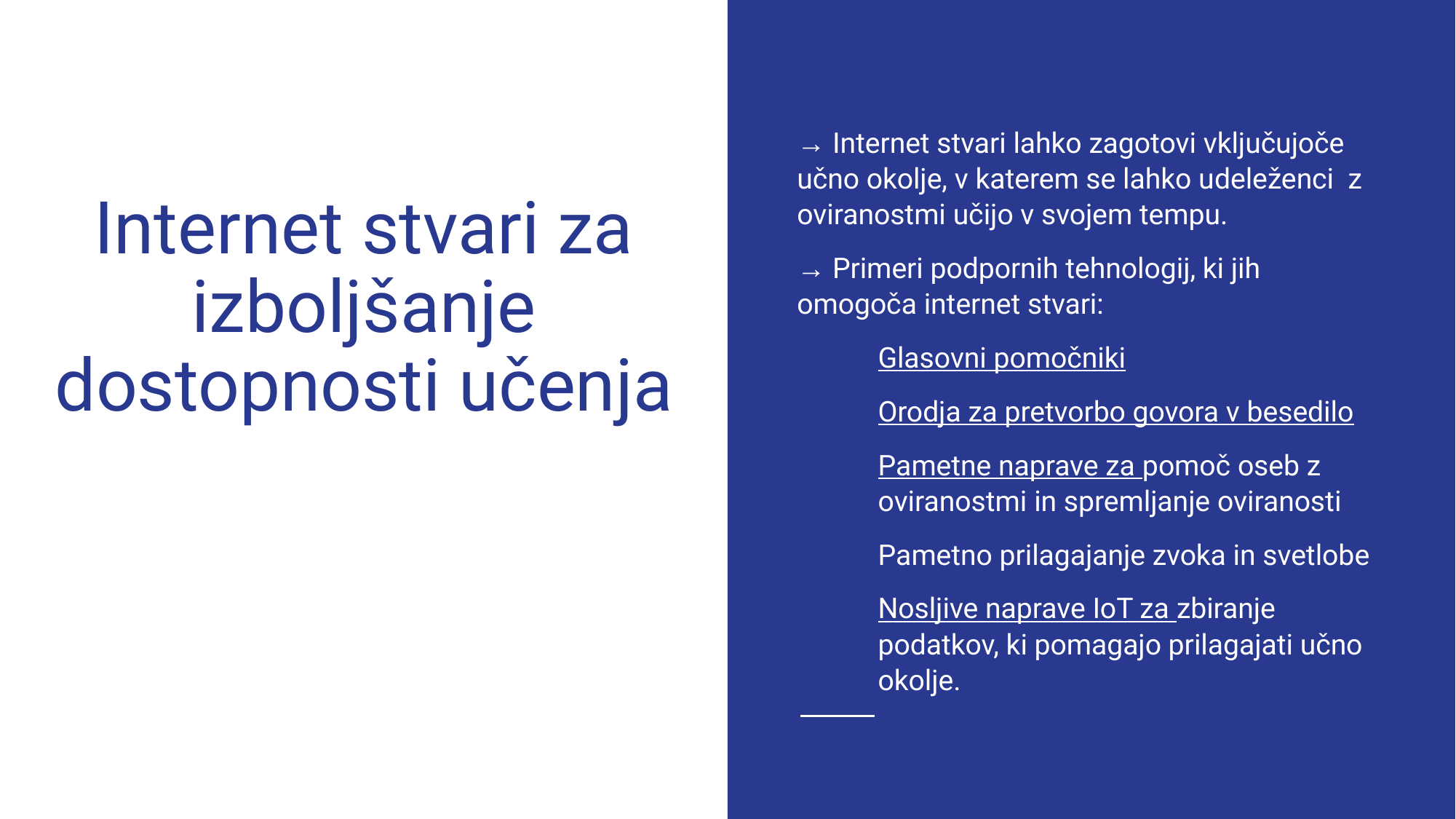

→ Internet stvari lahko zagotovi vključujoče učno okolje, v katerem se lahko udeleženci  z oviranostmi učijo v svojem tempu.
→ Primeri podpornih tehnologij, ki jih omogoča internet stvari:
Glasovni pomočniki
Orodja za pretvorbo govora v besedilo
Pametne naprave za pomoč oseb z oviranostmi in spremljanje oviranosti
Pametno prilagajanje zvoka in svetlobe
Nosljive naprave IoT za zbiranje podatkov, ki pomagajo prilagajati učno okolje.
# Internet stvari za izboljšanje dostopnosti učenja